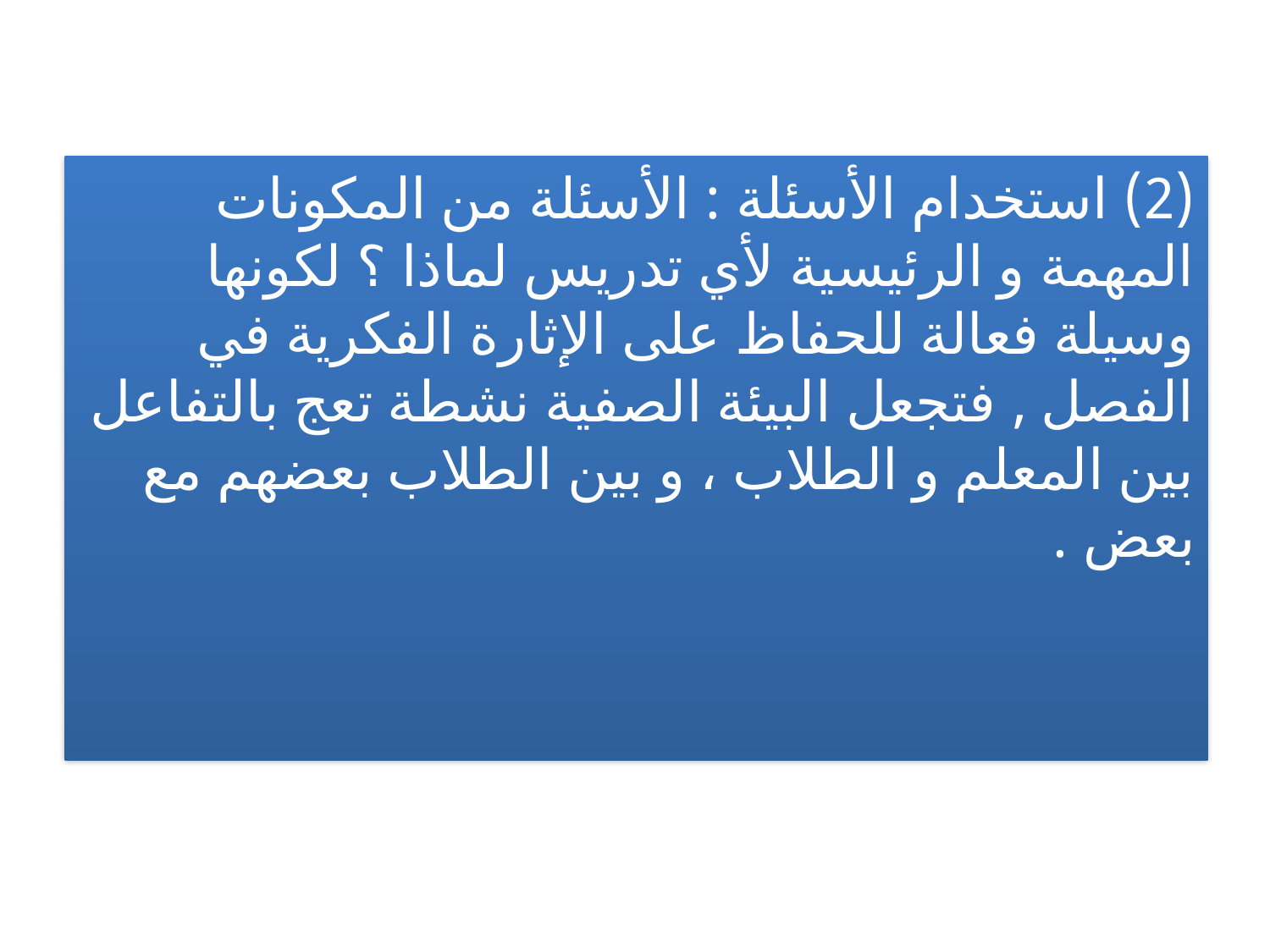

(2) استخدام الأسئلة : الأسئلة من المكونات المهمة و الرئيسية لأي تدريس لماذا ؟ لكونها وسيلة فعالة للحفاظ على الإثارة الفكرية في الفصل , فتجعل البيئة الصفية نشطة تعج بالتفاعل بين المعلم و الطلاب ، و بين الطلاب بعضهم مع بعض .